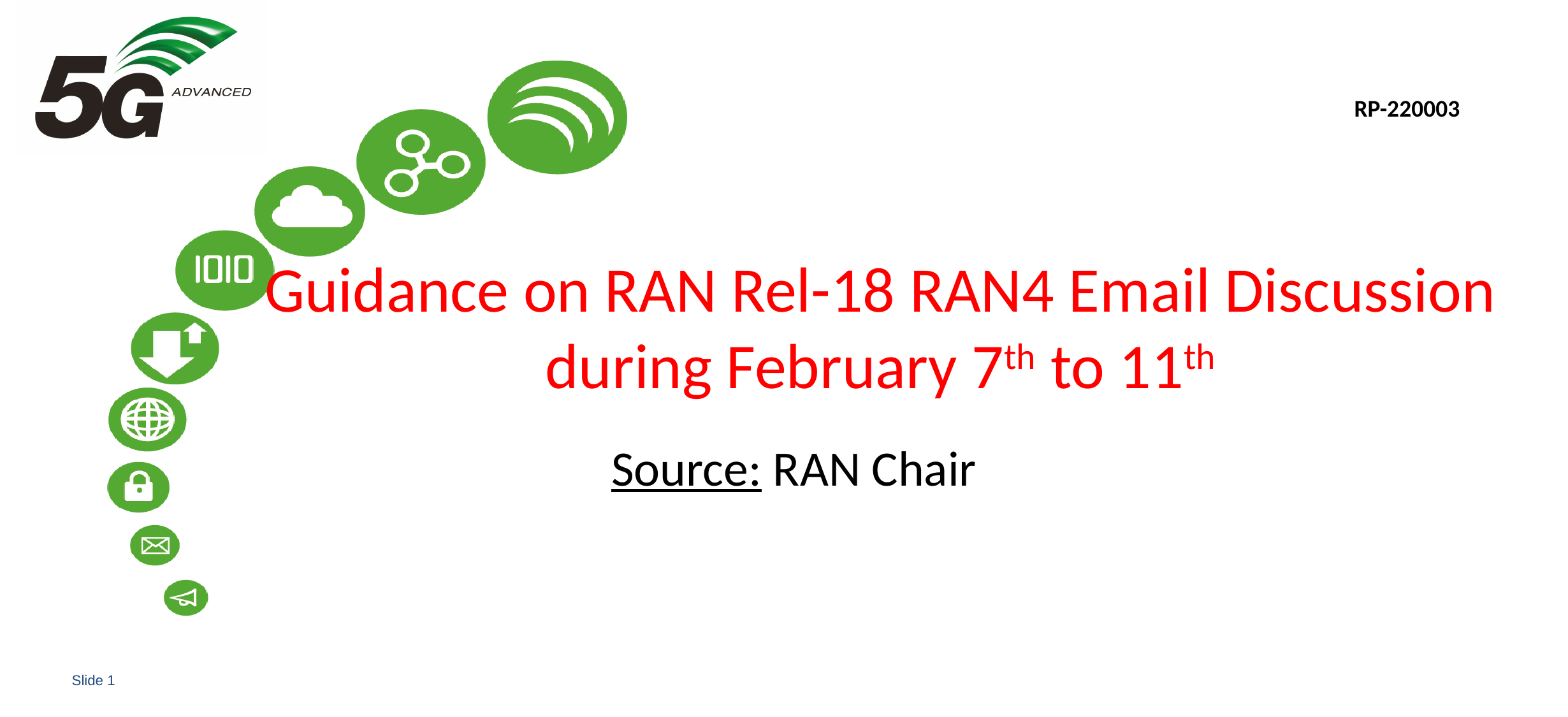

RP-220003
# Guidance on RAN Rel-18 RAN4 Email Discussion during February 7th to 11th
Source: RAN Chair